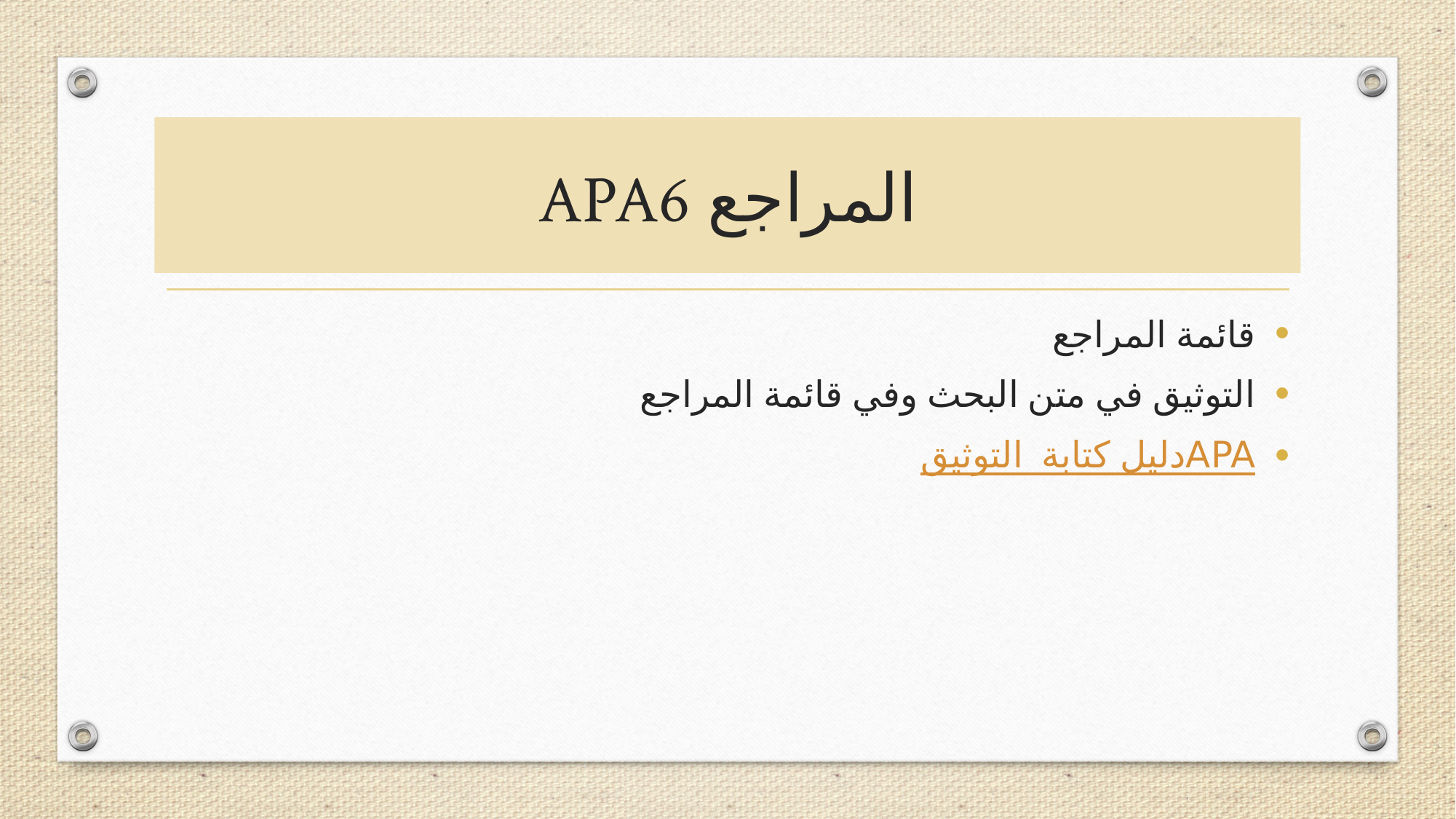

# المراجع APA6
قائمة المراجع
التوثيق في متن البحث وفي قائمة المراجع
دليل كتابة التوثيق APA